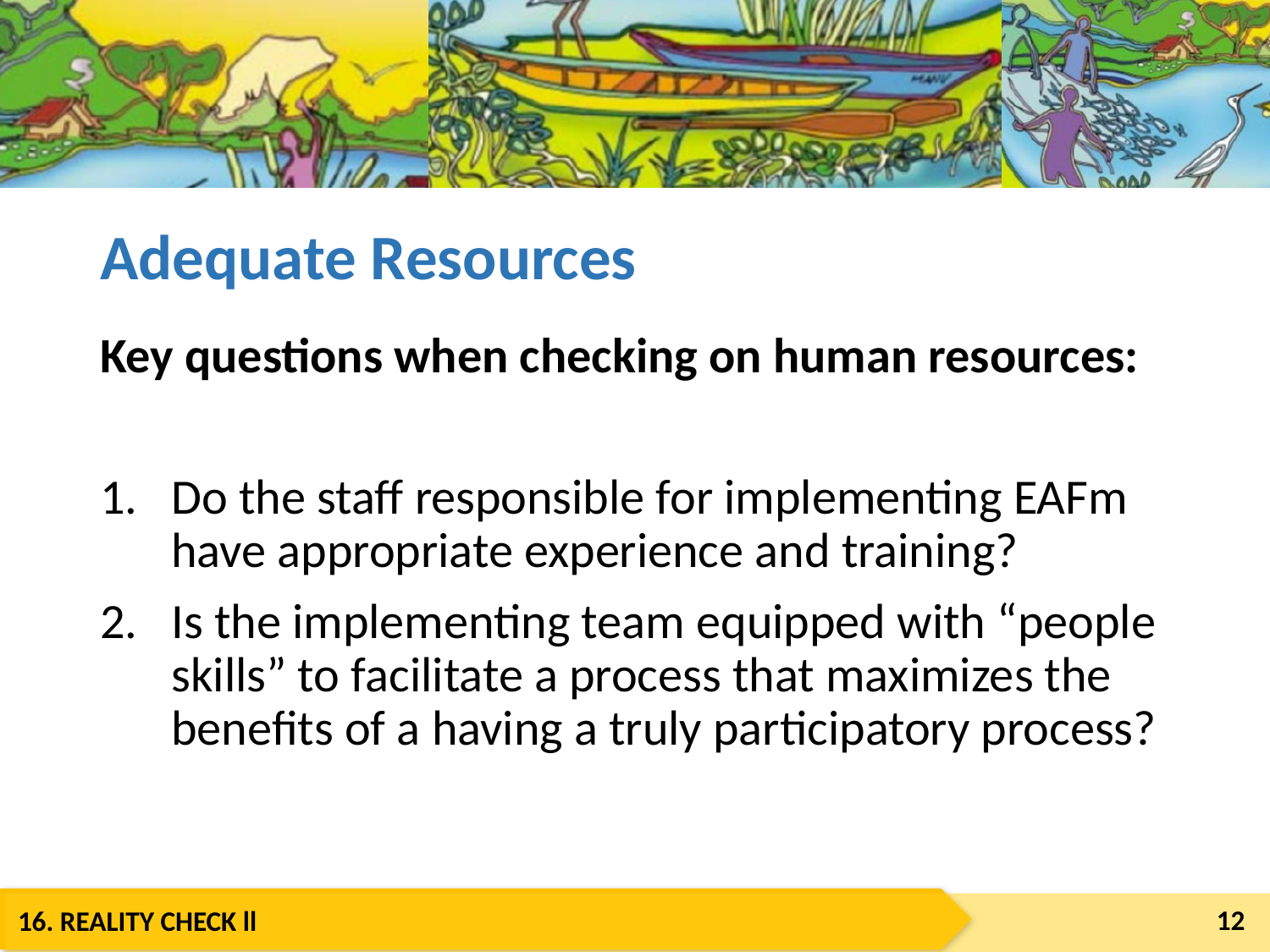

# Adequate Resources
Key questions when checking on human resources:

Do the staff responsible for implementing EAFm have appropriate experience and training?
Is the implementing team equipped with “people skills” to facilitate a process that maximizes the benefits of a having a truly participatory process?

12